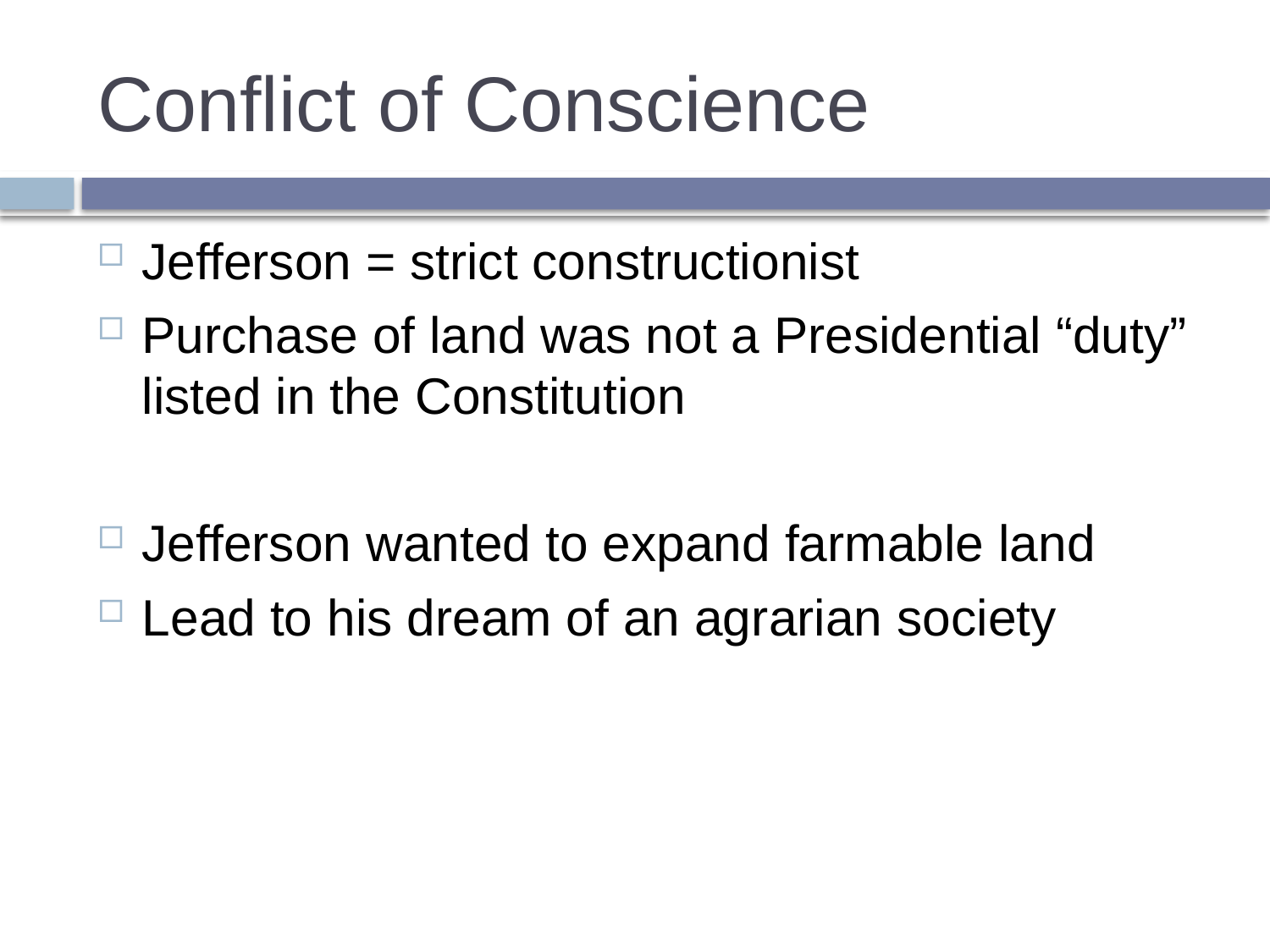

# Conflict of Conscience
Jefferson = strict constructionist
Purchase of land was not a Presidential “duty” listed in the Constitution

Jefferson wanted to expand farmable land
Lead to his dream of an agrarian society